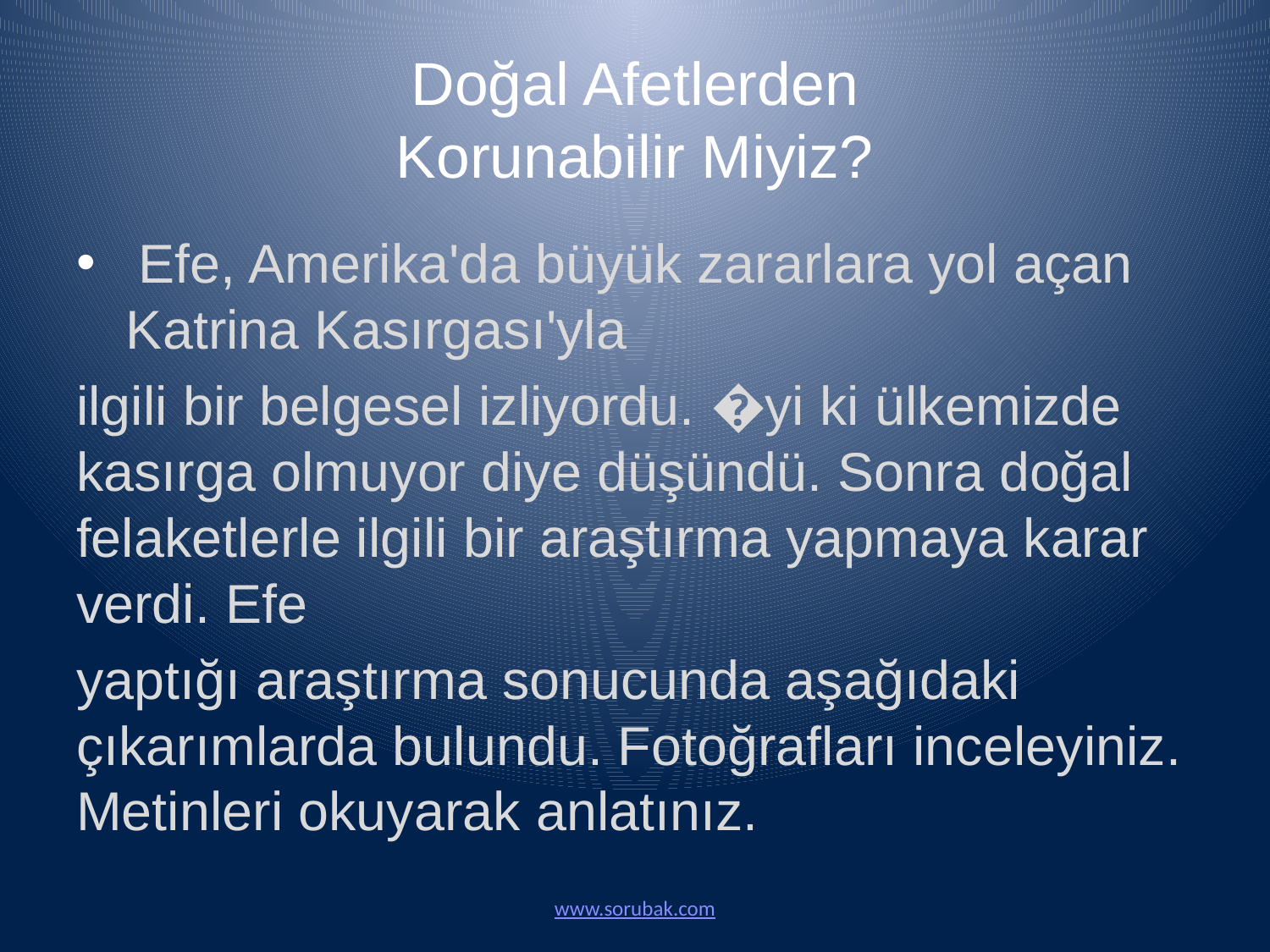

# Doğal Afetlerden Korunabilir Miyiz?
 Efe, Amerika'da büyük zararlara yol açan Katrina Kasırgası'yla
ilgili bir belgesel izliyordu. �yi ki ülkemizde kasırga olmuyor diye düşündü. Sonra doğal felaketlerle ilgili bir araştırma yapmaya karar verdi. Efe
yaptığı araştırma sonucunda aşağıdaki çıkarımlarda bulundu. Fotoğrafları inceleyiniz. Metinleri okuyarak anlatınız.
www.sorubak.com